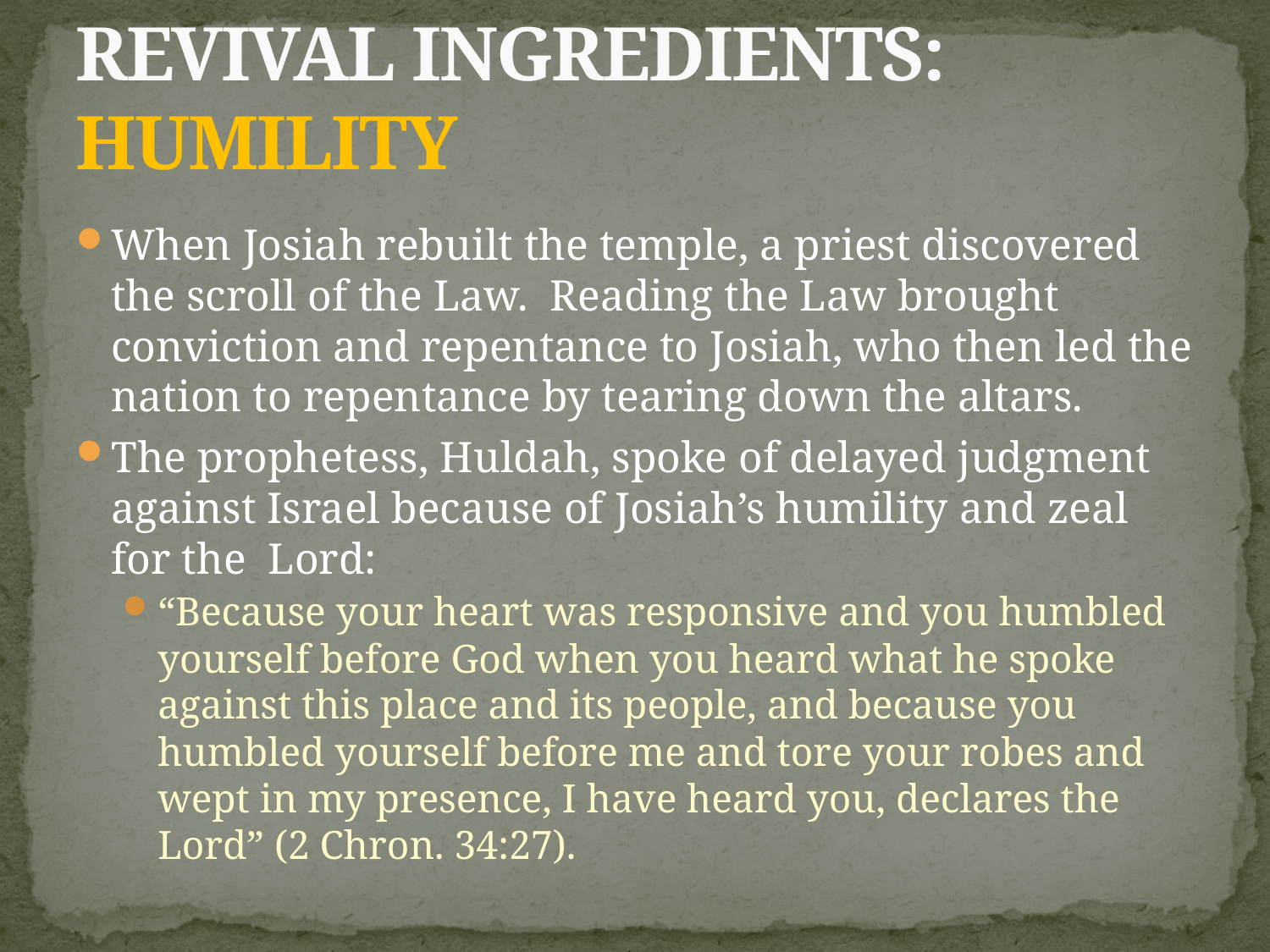

# Revival Ingredients: Humility
When Josiah rebuilt the temple, a priest discovered the scroll of the Law.  Reading the Law brought conviction and repentance to Josiah, who then led the nation to repentance by tearing down the altars.
The prophetess, Huldah, spoke of delayed judgment against Israel because of Josiah’s humility and zeal for the  Lord:
“Because your heart was responsive and you humbled yourself before God when you heard what he spoke against this place and its people, and because you humbled yourself before me and tore your robes and wept in my presence, I have heard you, declares the Lord” (2 Chron. 34:27).